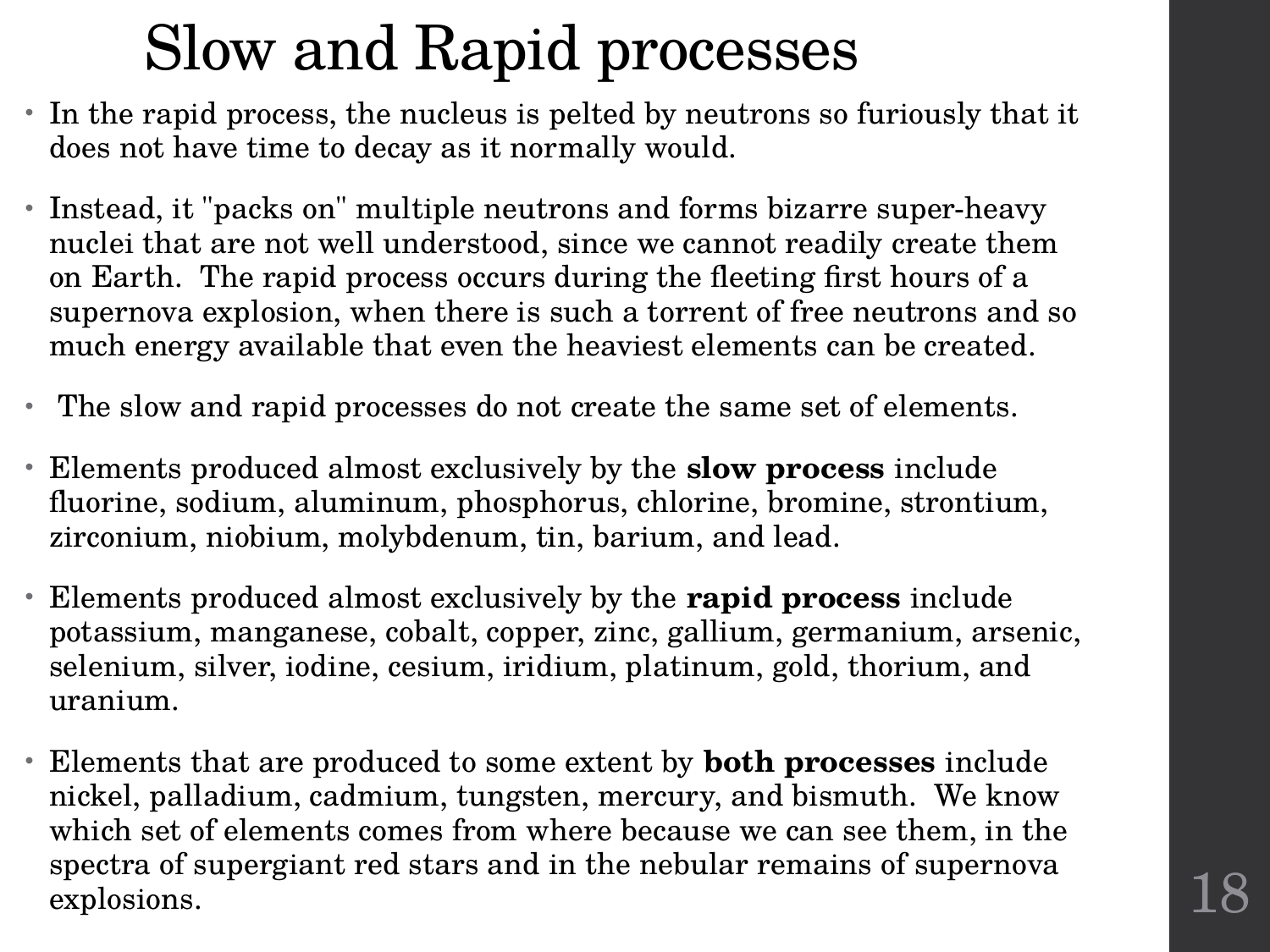

# Slow and Rapid processes
In the rapid process, the nucleus is pelted by neutrons so furiously that it does not have time to decay as it normally would.
Instead, it "packs on" multiple neutrons and forms bizarre super-heavy nuclei that are not well understood, since we cannot readily create them on Earth.  The rapid process occurs during the fleeting first hours of a supernova explosion, when there is such a torrent of free neutrons and so much energy available that even the heaviest elements can be created.
 The slow and rapid processes do not create the same set of elements.
Elements produced almost exclusively by the slow process include fluorine, sodium, aluminum, phosphorus, chlorine, bromine, strontium, zirconium, niobium, molybdenum, tin, barium, and lead.
Elements produced almost exclusively by the rapid process include potassium, manganese, cobalt, copper, zinc, gallium, germanium, arsenic, selenium, silver, iodine, cesium, iridium, platinum, gold, thorium, and uranium.
Elements that are produced to some extent by both processes include nickel, palladium, cadmium, tungsten, mercury, and bismuth.  We know which set of elements comes from where because we can see them, in the spectra of supergiant red stars and in the nebular remains of supernova explosions.
18